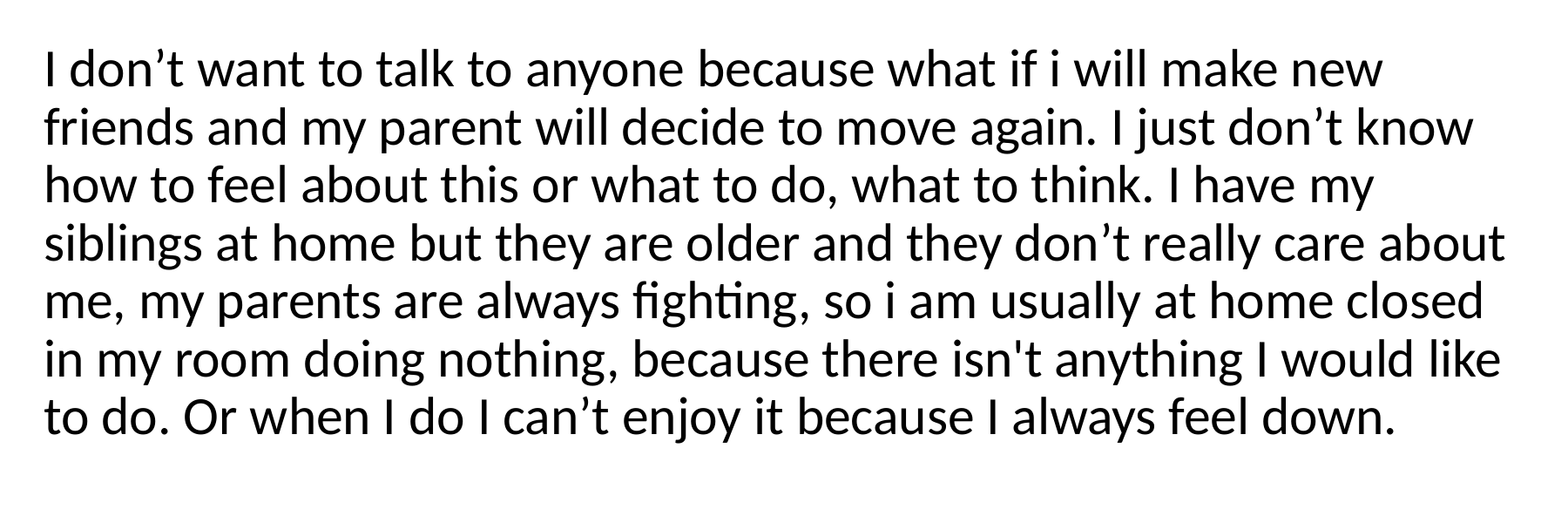

I don’t want to talk to anyone because what if i will make new friends and my parent will decide to move again. I just don’t know how to feel about this or what to do, what to think. I have my siblings at home but they are older and they don’t really care about me, my parents are always fighting, so i am usually at home closed in my room doing nothing, because there isn't anything I would like to do. Or when I do I can’t enjoy it because I always feel down.